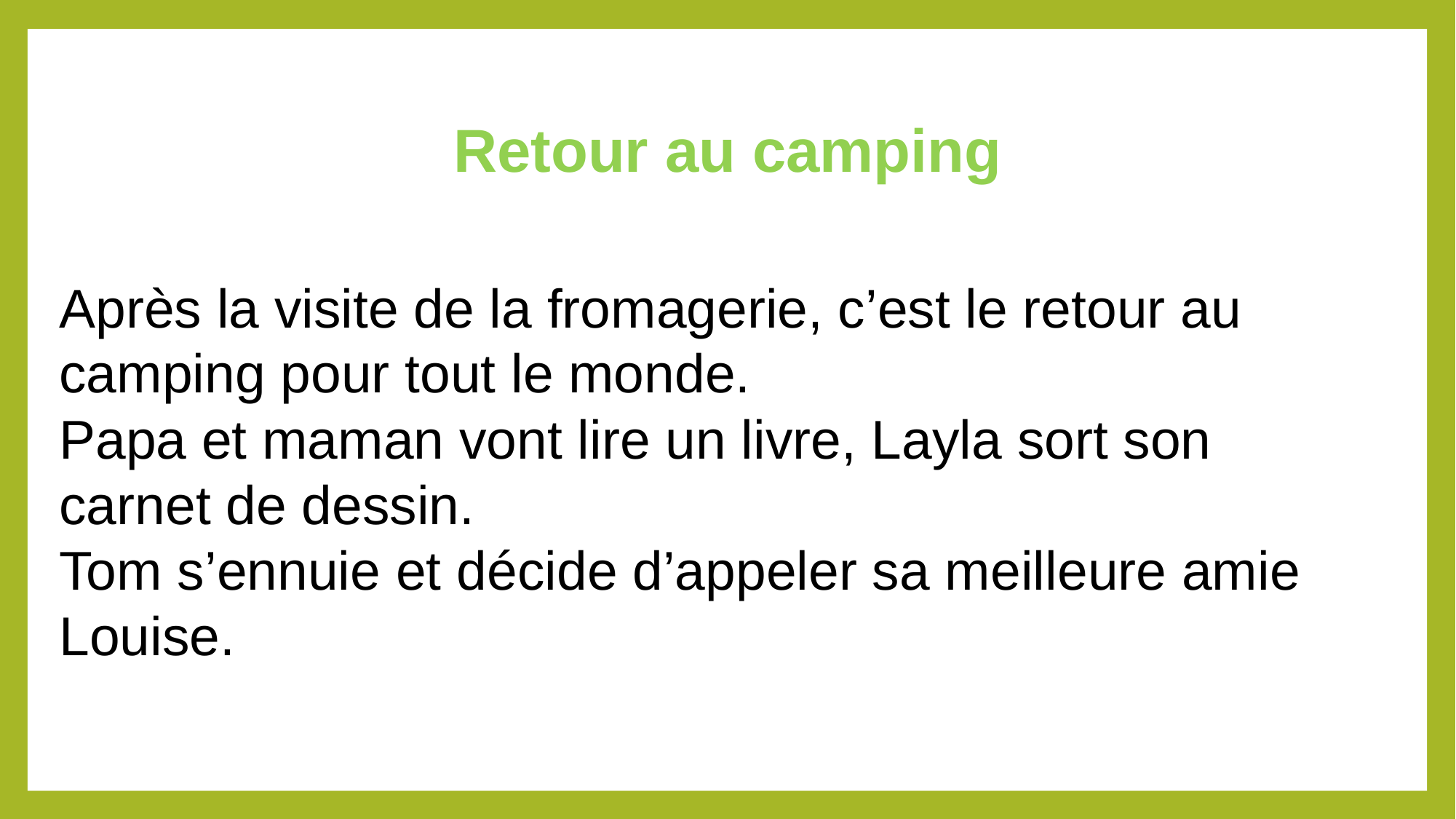

Retour au camping

Après la visite de la fromagerie, c’est le retour au camping pour tout le monde.
Papa et maman vont lire un livre, Layla sort son carnet de dessin.
Tom s’ennuie et décide d’appeler sa meilleure amie Louise.